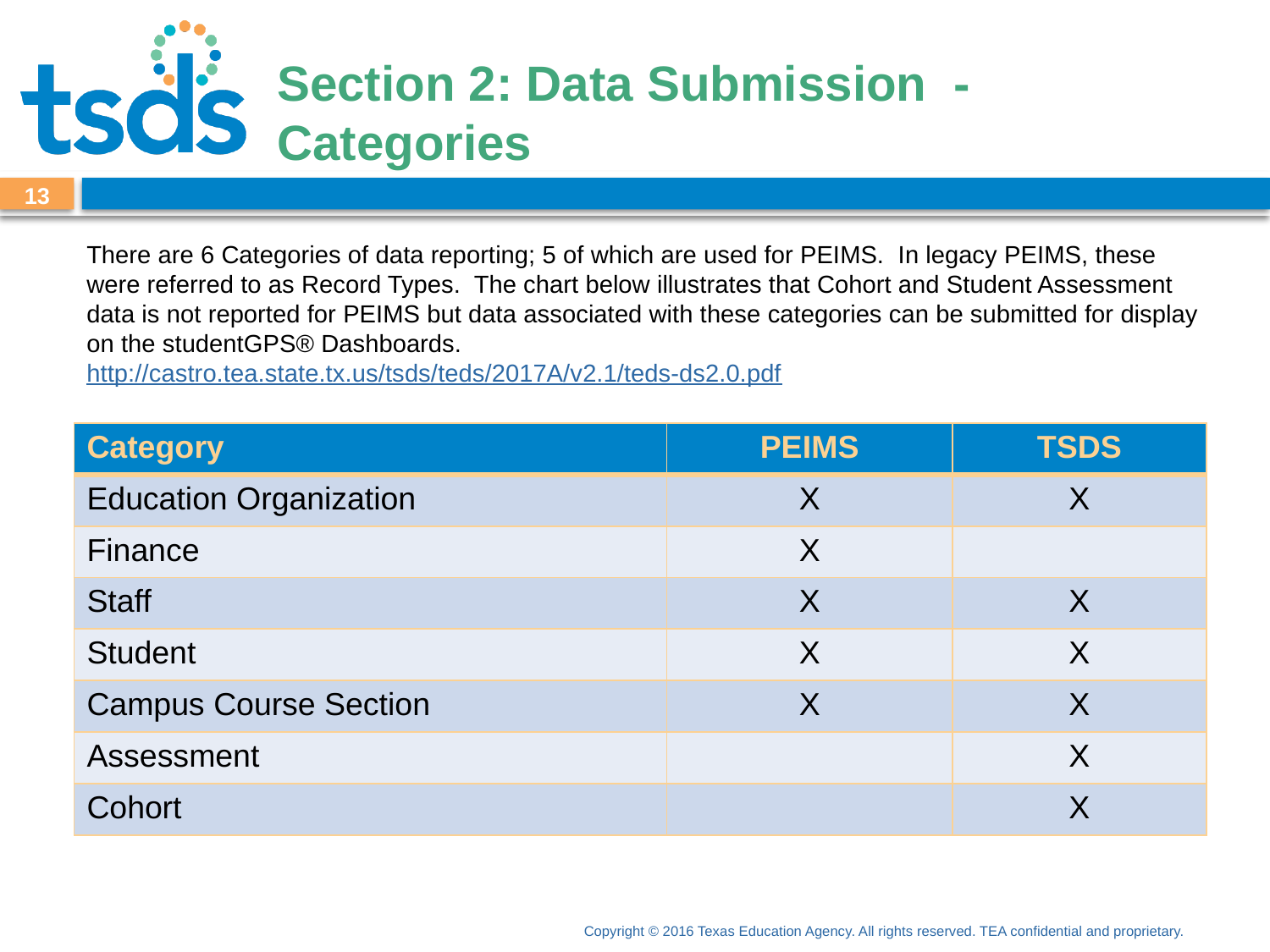

# Section 2: Data Submission  - Categories
13
There are 6 Categories of data reporting; 5 of which are used for PEIMS.  In legacy PEIMS, these were referred to as Record Types.  The chart below illustrates that Cohort and Student Assessment data is not reported for PEIMS but data associated with these categories can be submitted for display on the studentGPS® Dashboards.
http://castro.tea.state.tx.us/tsds/teds/2017A/v2.1/teds-ds2.0.pdf
| Category | PEIMS | TSDS |
| --- | --- | --- |
| Education Organization | X | X |
| Finance | X |  |
| Staff | X | X |
| Student | X | X |
| Campus Course Section | X | X |
| Assessment |  | X |
| Cohort |  | X |